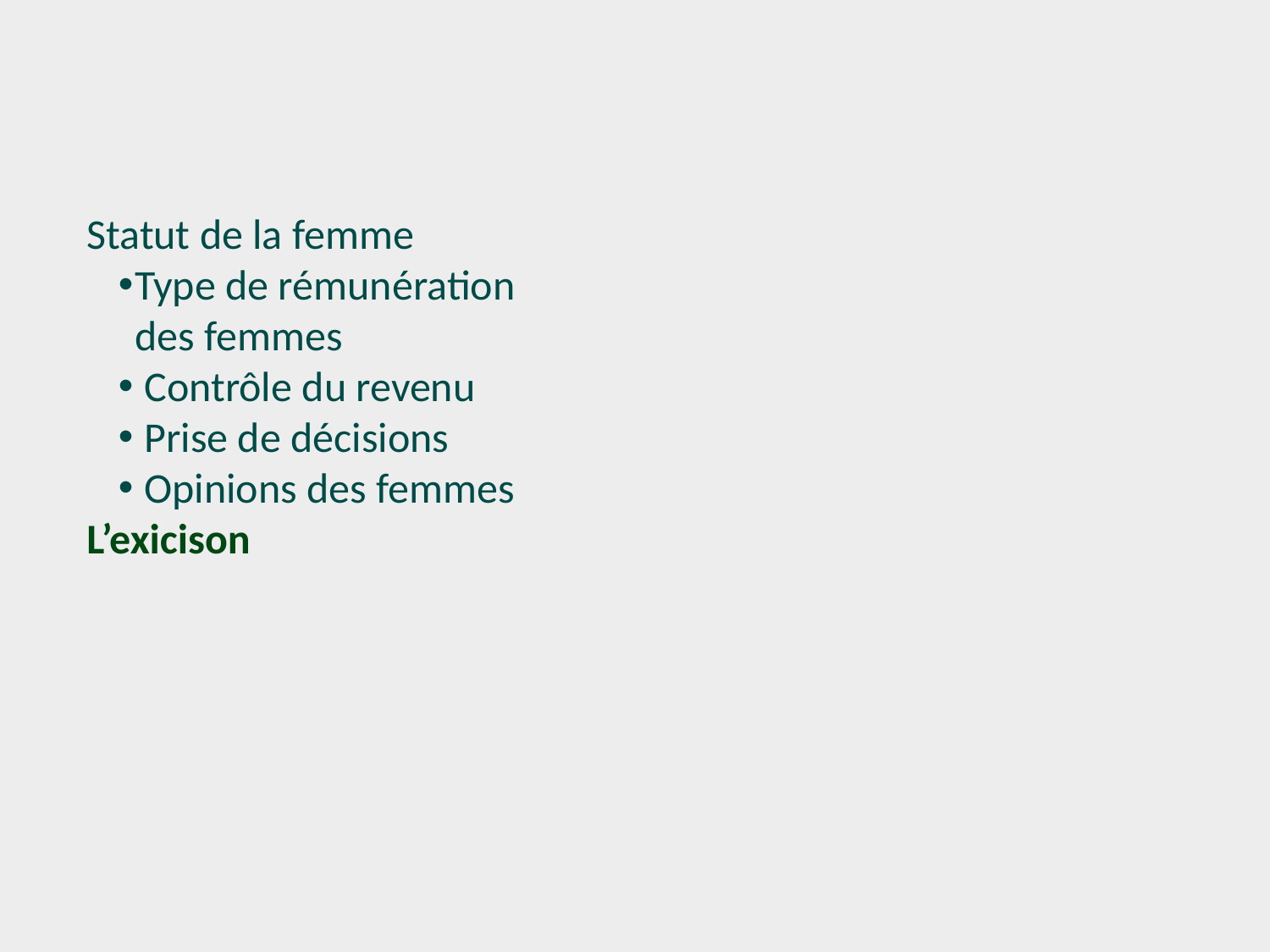

Statut de la femme
Type de rémunération des femmes
 Contrôle du revenu
 Prise de décisions
 Opinions des femmes
L’exicison